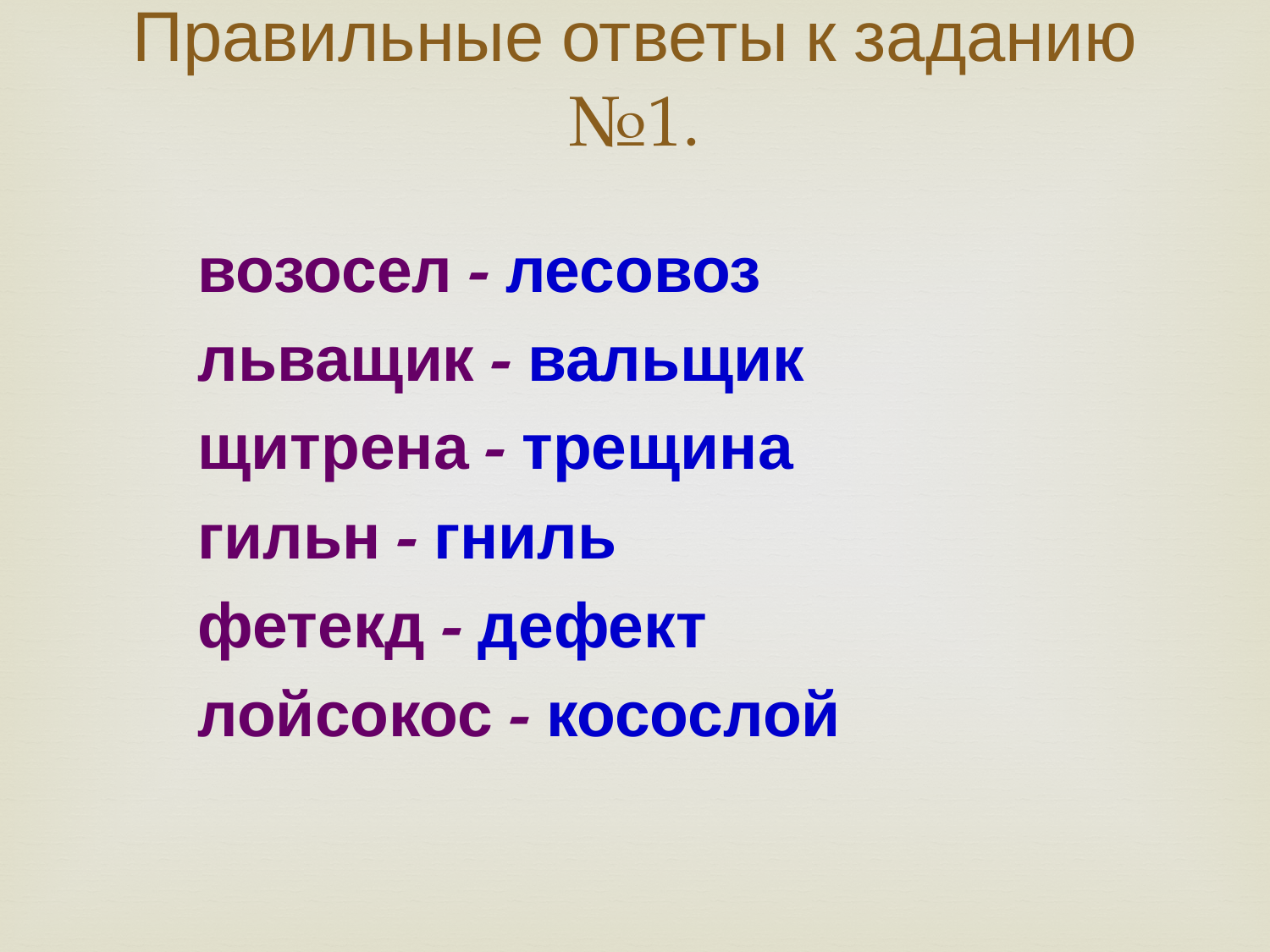

# Правильные ответы к заданию №1.
возосел - лесовоз
льващик - вальщик
щитрена - трещина
гильн - гниль
фетекд - дефект
лойсокос - косослой